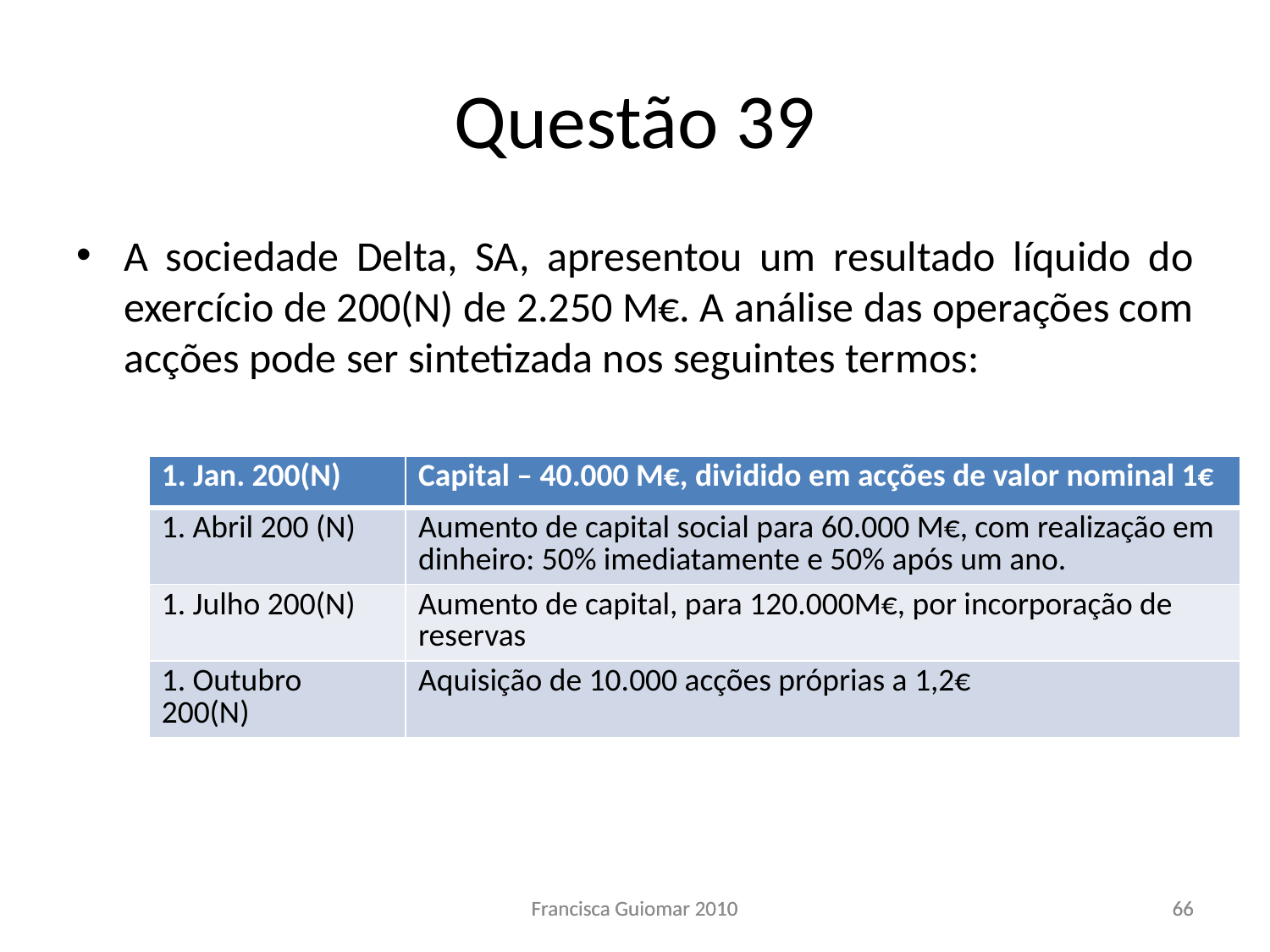

# Questão 39
A sociedade Delta, SA, apresentou um resultado líquido do exercício de 200(N) de 2.250 M€. A análise das operações com acções pode ser sintetizada nos seguintes termos:
| 1. Jan. 200(N) | Capital – 40.000 M€, dividido em acções de valor nominal 1€ |
| --- | --- |
| 1. Abril 200 (N) | Aumento de capital social para 60.000 M€, com realização em dinheiro: 50% imediatamente e 50% após um ano. |
| 1. Julho 200(N) | Aumento de capital, para 120.000M€, por incorporação de reservas |
| 1. Outubro 200(N) | Aquisição de 10.000 acções próprias a 1,2€ |
Francisca Guiomar 2010
Francisca Guiomar 2010
66
66